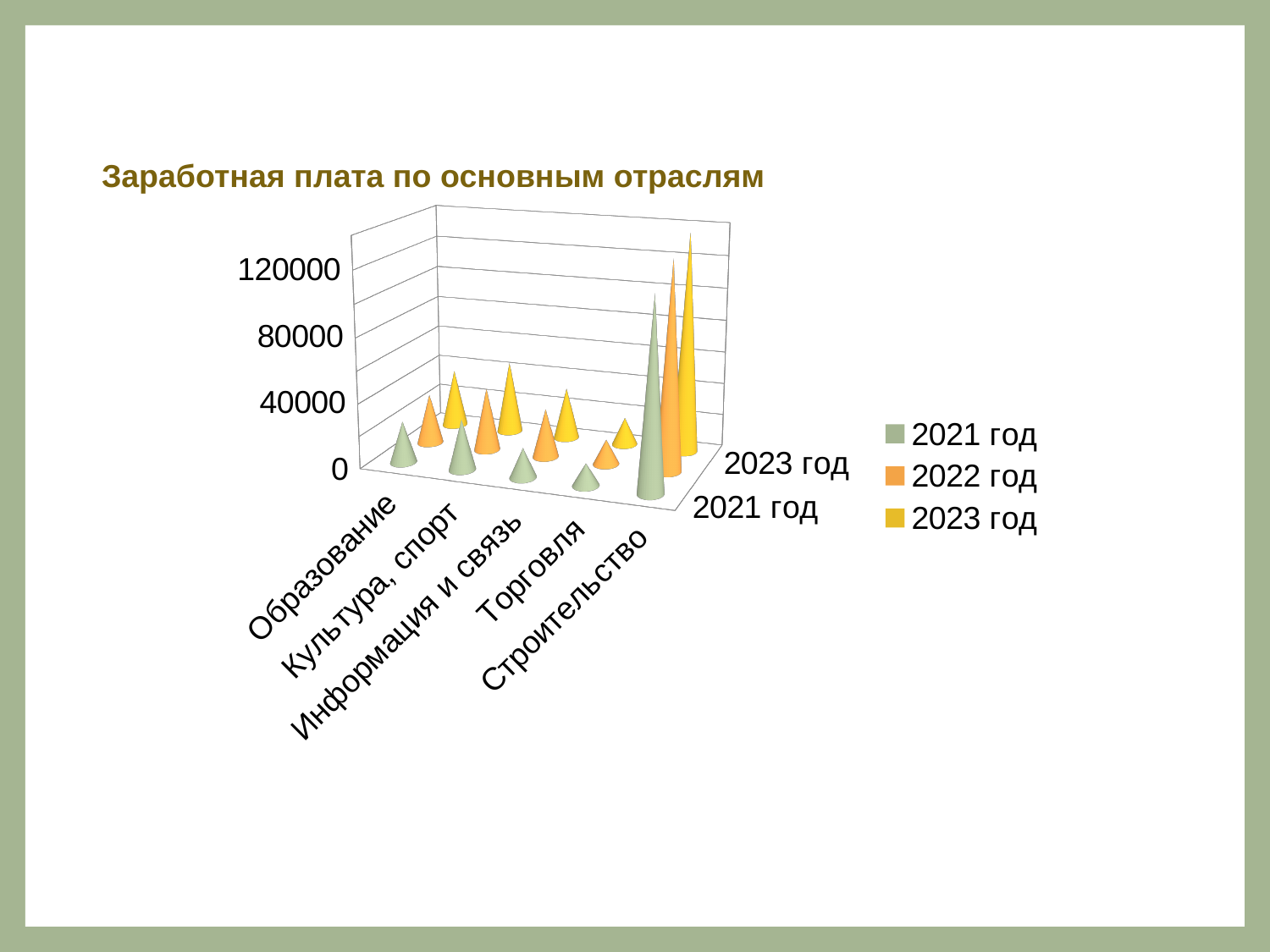

Заработная плата по основным отраслям

[unsupported chart]